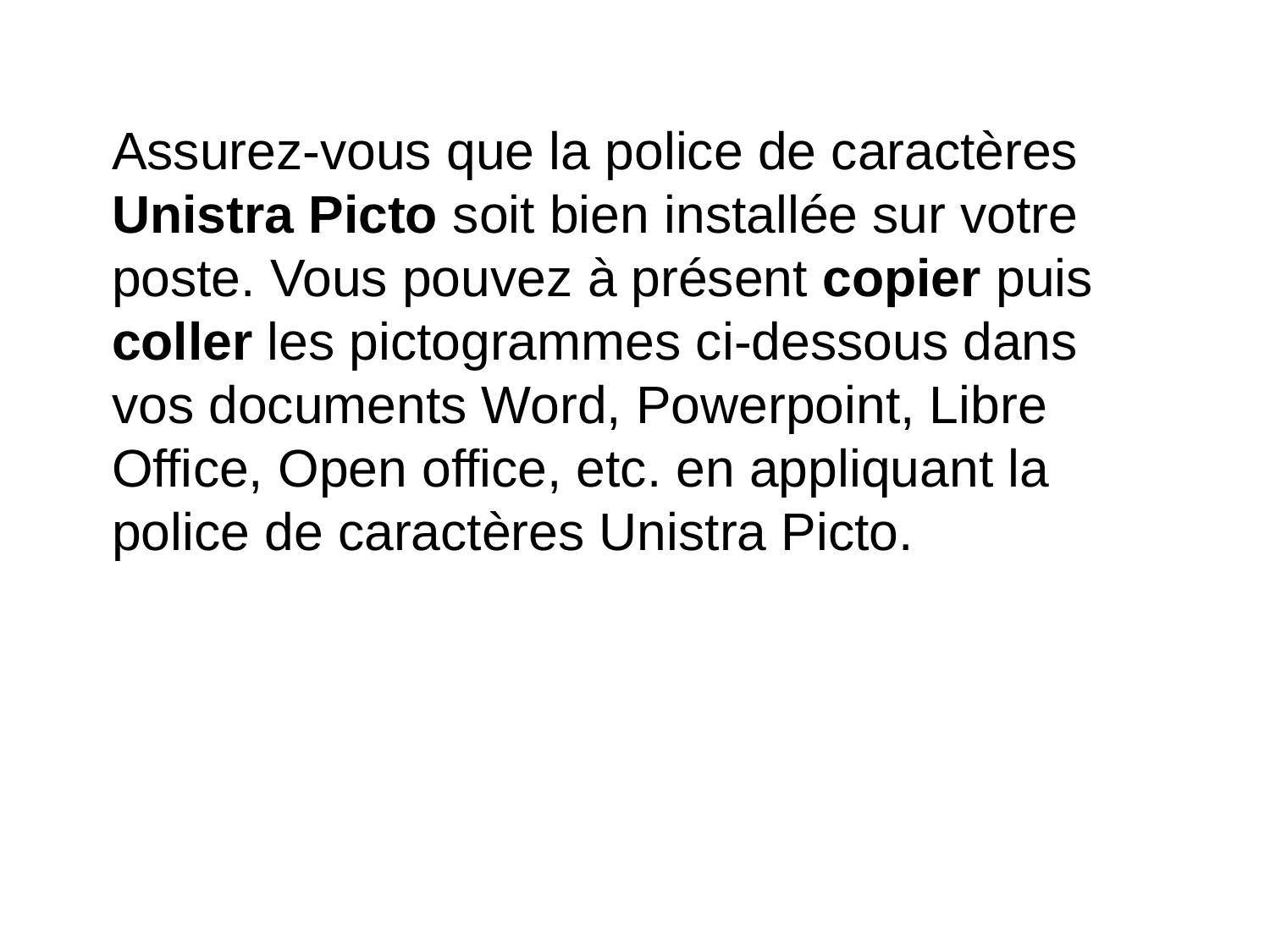

Assurez-vous que la police de caractères Unistra Picto soit bien installée sur votre poste. Vous pouvez à présent copier puis coller les pictogrammes ci-dessous dans vos documents Word, Powerpoint, Libre Office, Open office, etc. en appliquant la police de caractères Unistra Picto.